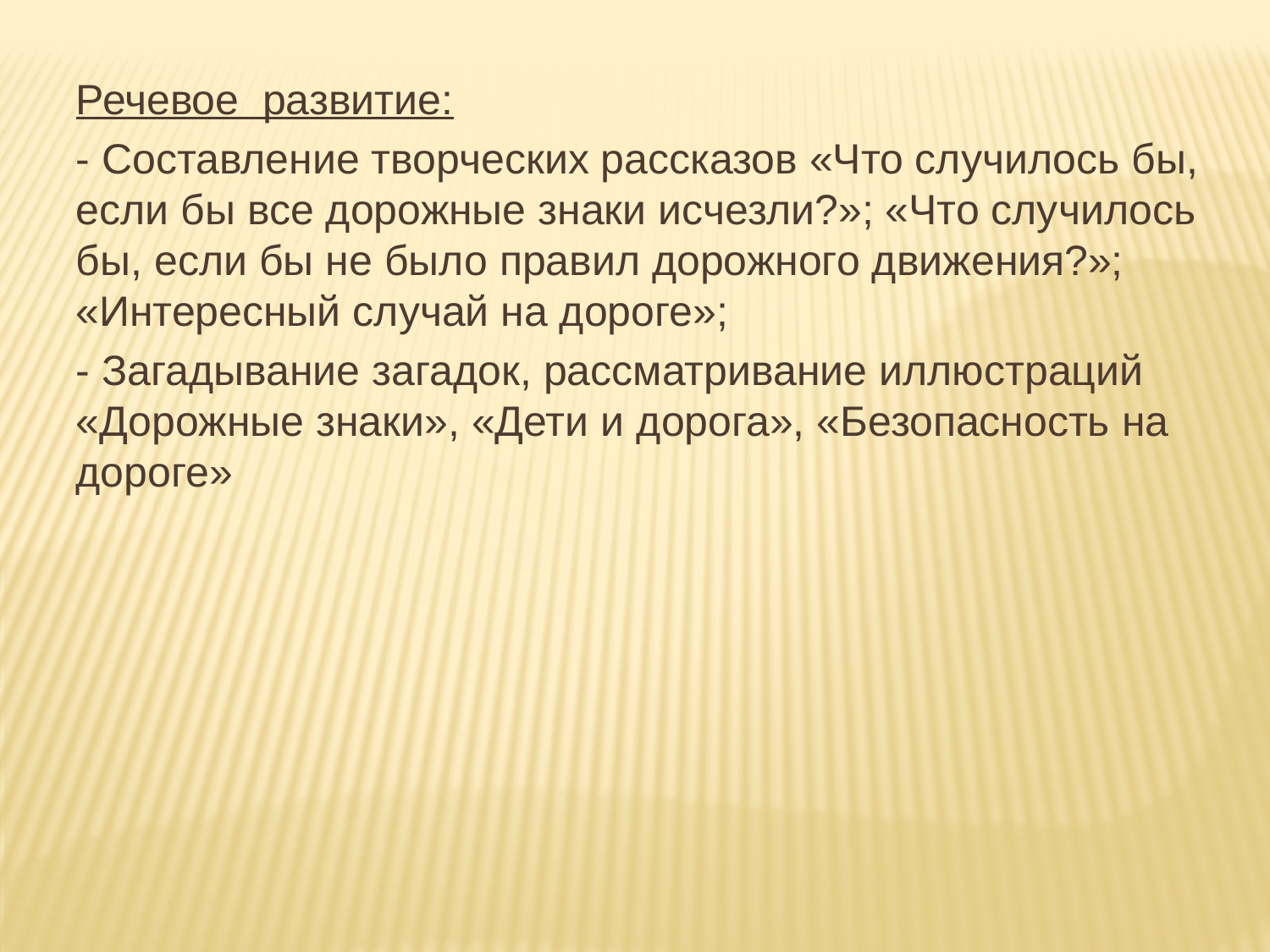

Речевое  развитие:
- Составление творческих рассказов «Что случилось бы, если бы все дорожные знаки исчезли?»; «Что случилось бы, если бы не было правил дорожного движения?»; «Интересный случай на дороге»;
- Загадывание загадок, рассматривание иллюстраций «Дорожные знаки», «Дети и дорога», «Безопасность на дороге»